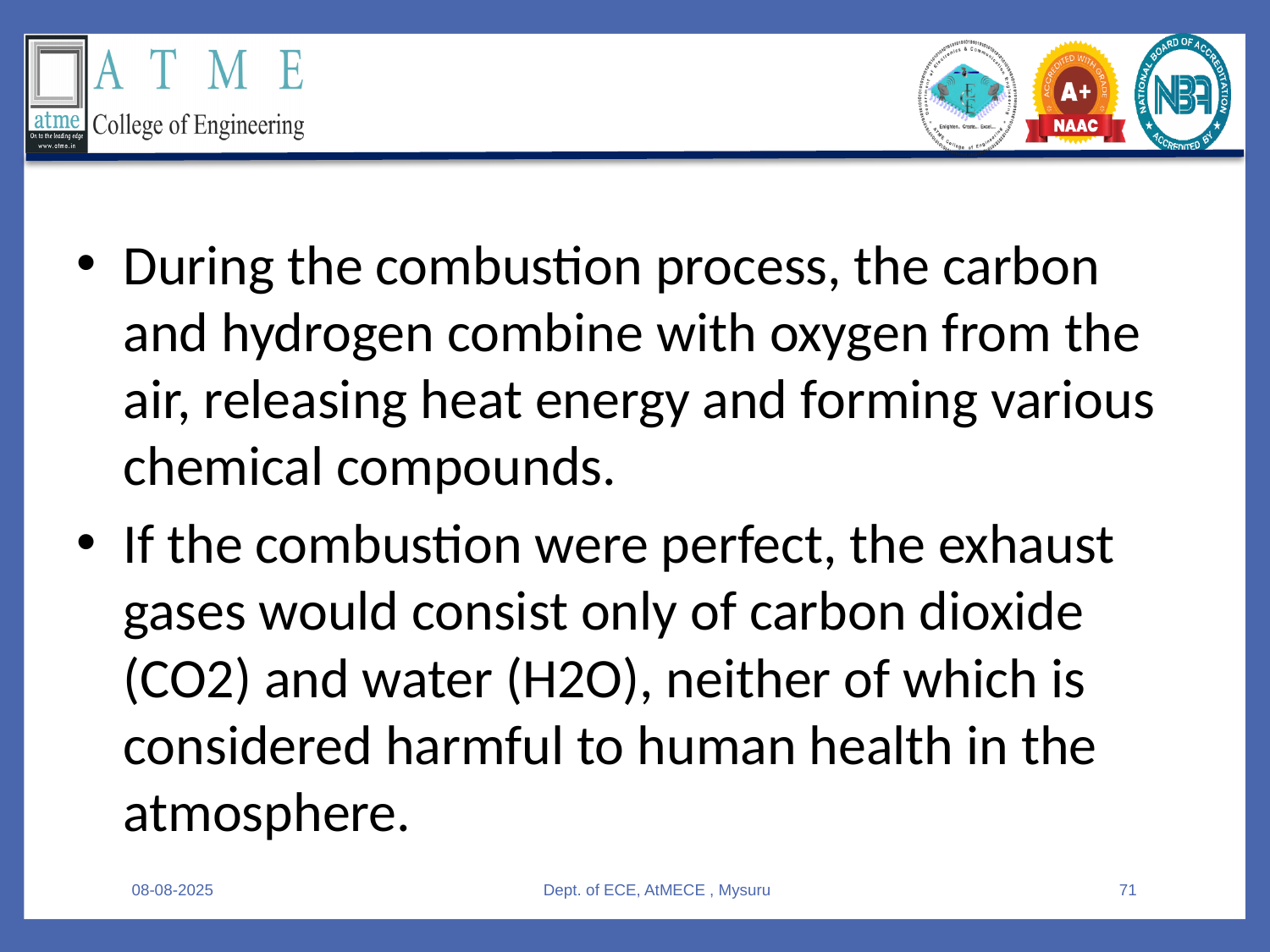

During the combustion process, the carbon and hydrogen combine with oxygen from the air, releasing heat energy and forming various chemical compounds.
If the combustion were perfect, the exhaust gases would consist only of carbon dioxide (CO2) and water (H2O), neither of which is considered harmful to human health in the atmosphere.
08-08-2025
Dept. of ECE, AtMECE , Mysuru
71